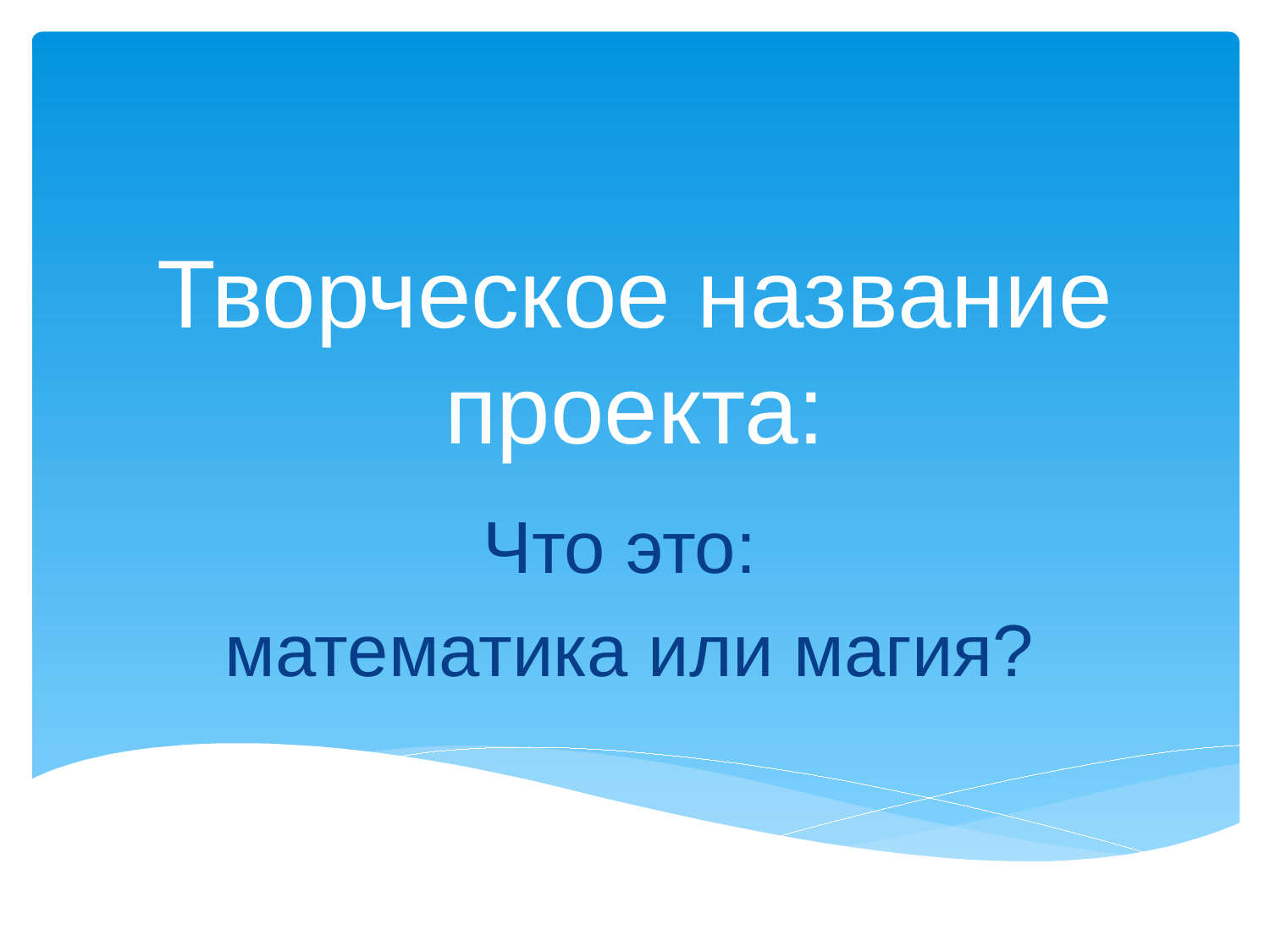

# Творческое название проекта:
Что это:
математика или магия?